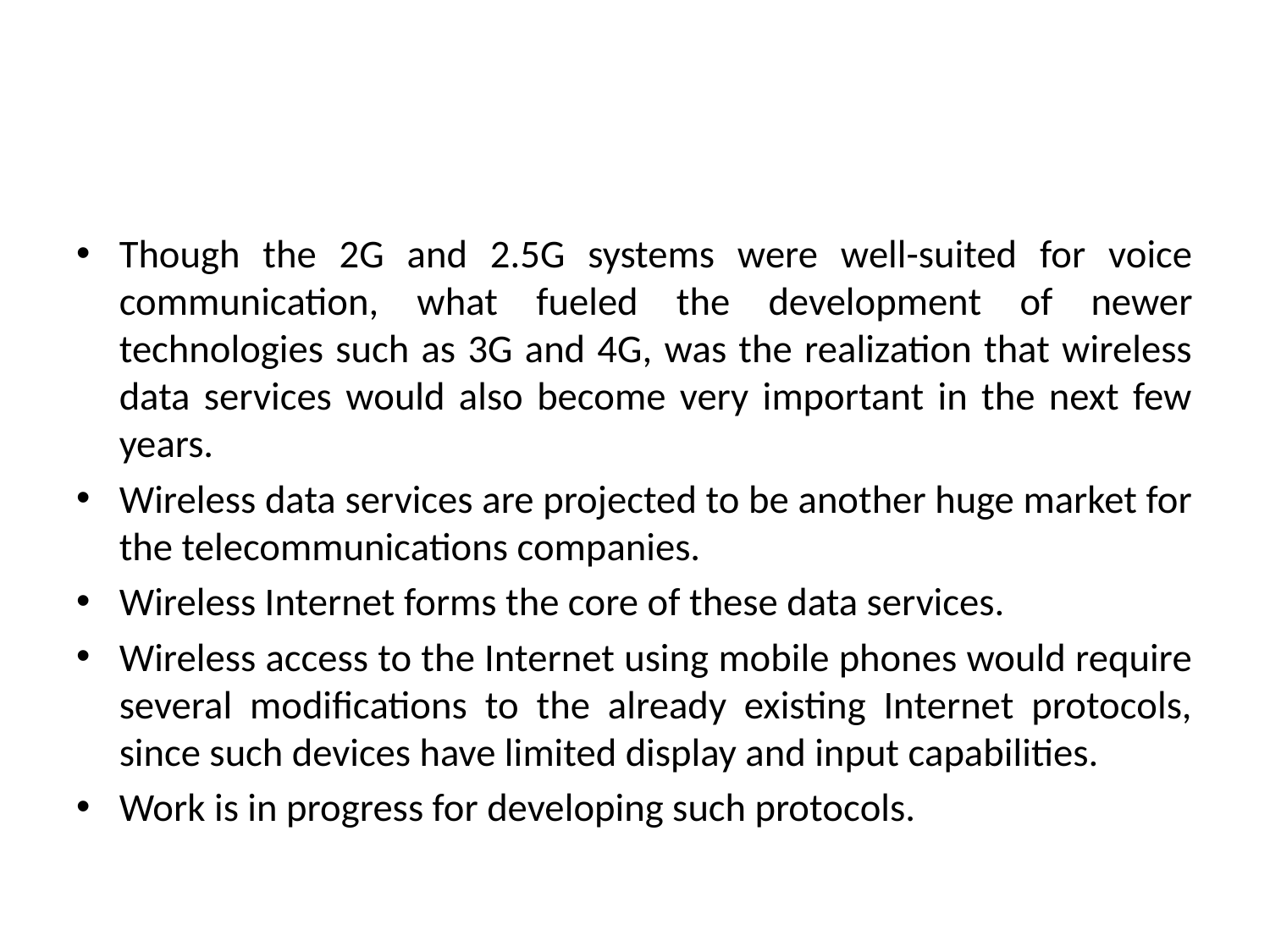

#
Though the 2G and 2.5G systems were well-suited for voice communication, what fueled the development of newer technologies such as 3G and 4G, was the realization that wireless data services would also become very important in the next few years.
Wireless data services are projected to be another huge market for the telecommunications companies.
Wireless Internet forms the core of these data services.
Wireless access to the Internet using mobile phones would require several modifications to the already existing Internet protocols, since such devices have limited display and input capabilities.
Work is in progress for developing such protocols.